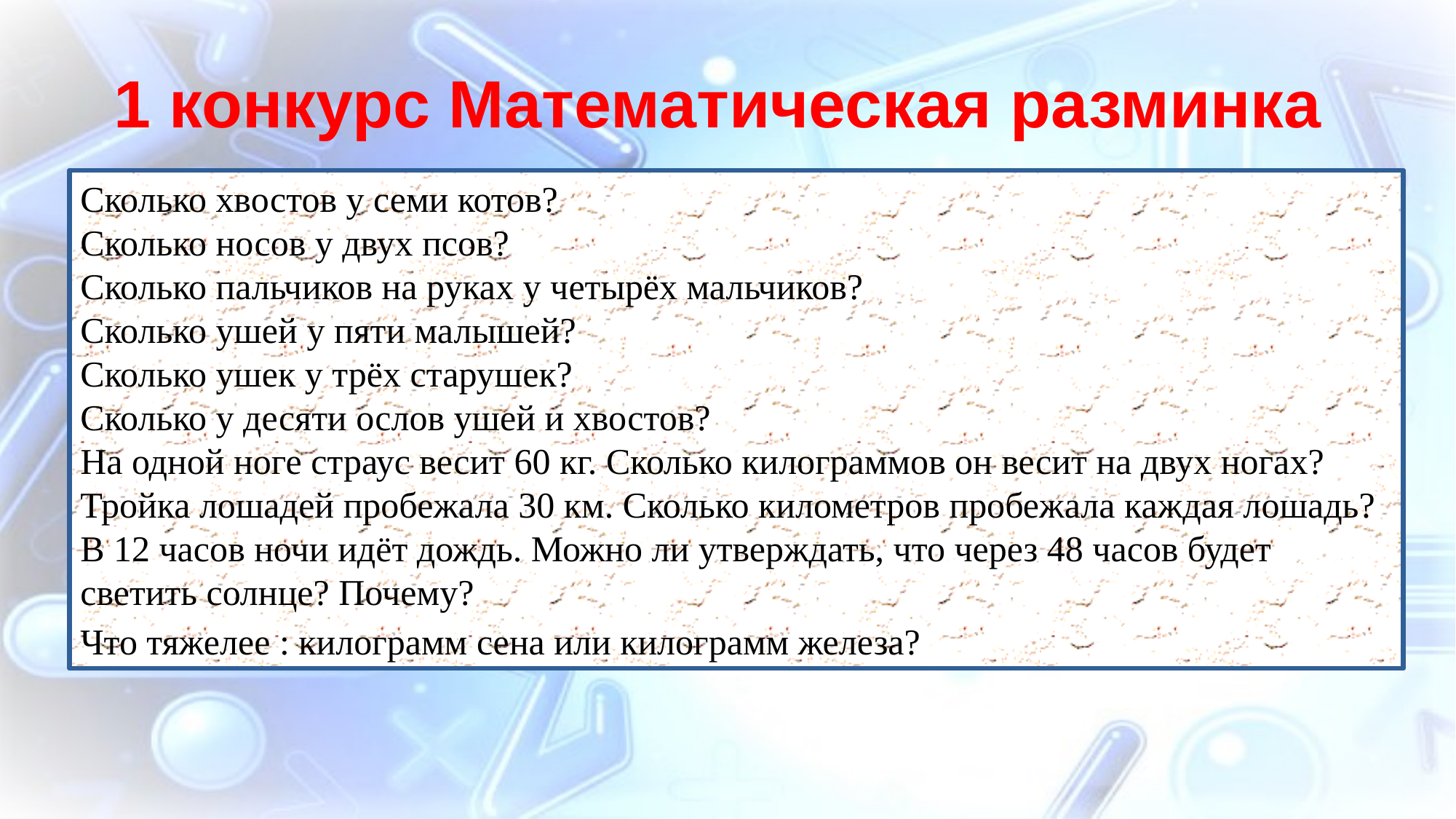

1 конкурс Математическая разминка
Сколько хвостов у семи котов?
Сколько носов у двух псов?
Сколько пальчиков на руках у четырёх мальчиков?
Сколько ушей у пяти малышей?
Сколько ушек у трёх старушек?
Сколько у десяти ослов ушей и хвостов?
На одной ноге страус весит 60 кг. Сколько килограммов он весит на двух ногах?
Тройка лошадей пробежала 30 км. Сколько километров пробежала каждая лошадь?
В 12 часов ночи идёт дождь. Можно ли утверждать, что через 48 часов будет светить солнце? Почему?
Что тяжелее : килограмм сена или килограмм железа?